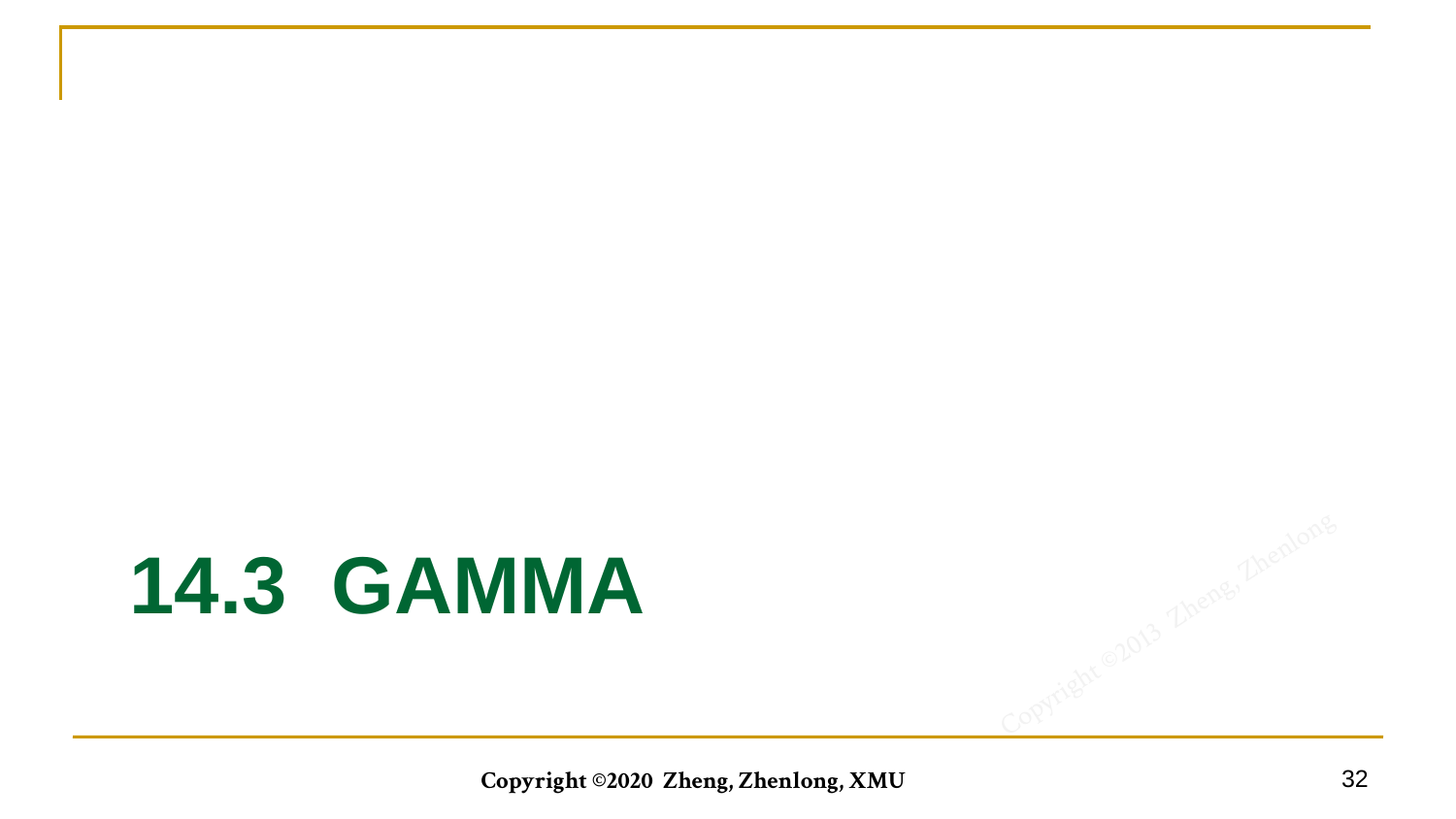

# 14.3  GAMMA
32
Copyright ©2020  Zheng, Zhenlong, XMU